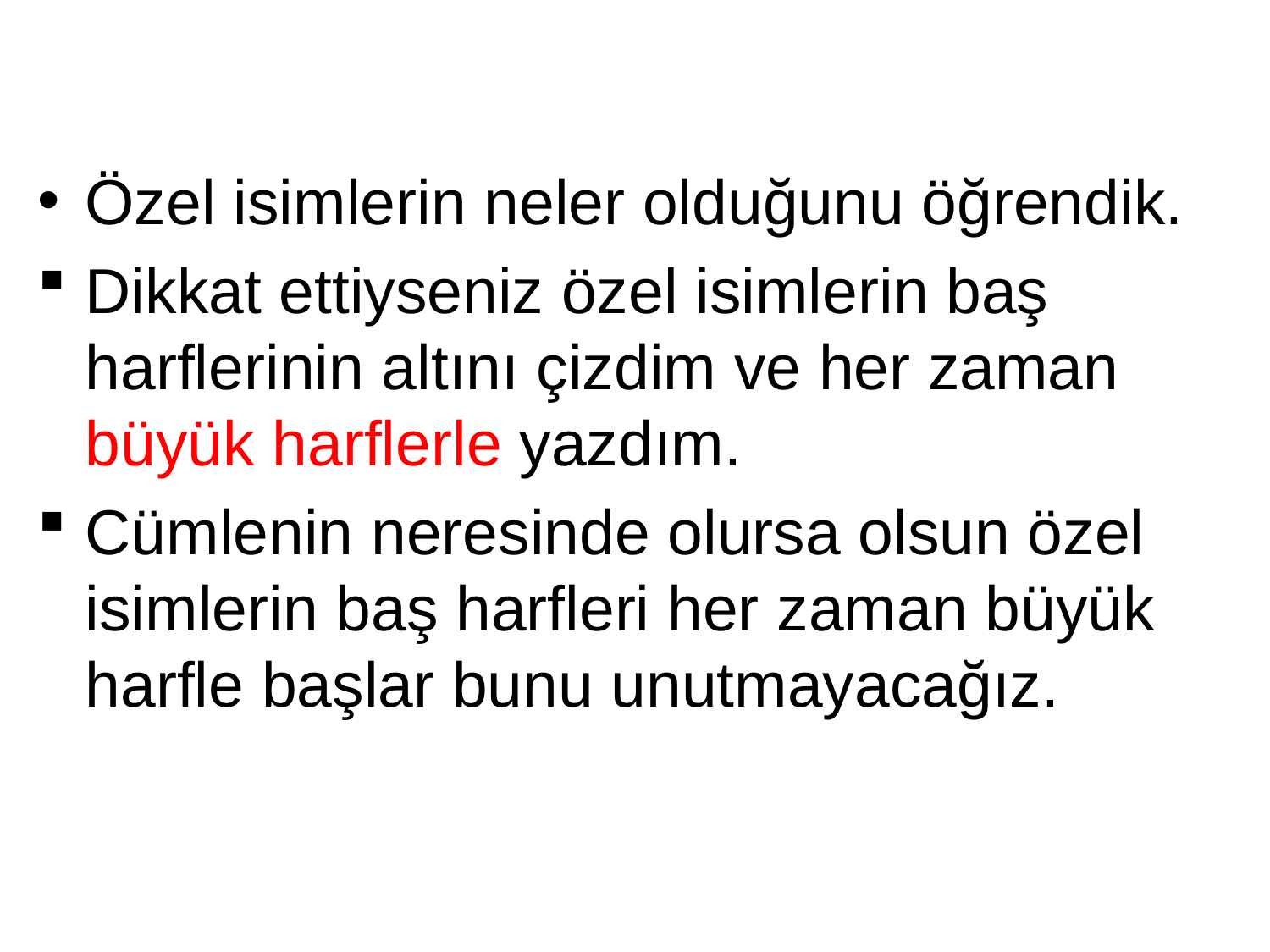

Özel isimlerin neler olduğunu öğrendik.
Dikkat ettiyseniz özel isimlerin baş harflerinin altını çizdim ve her zaman büyük harflerle yazdım.
Cümlenin neresinde olursa olsun özel isimlerin baş harfleri her zaman büyük harfle başlar bunu unutmayacağız.